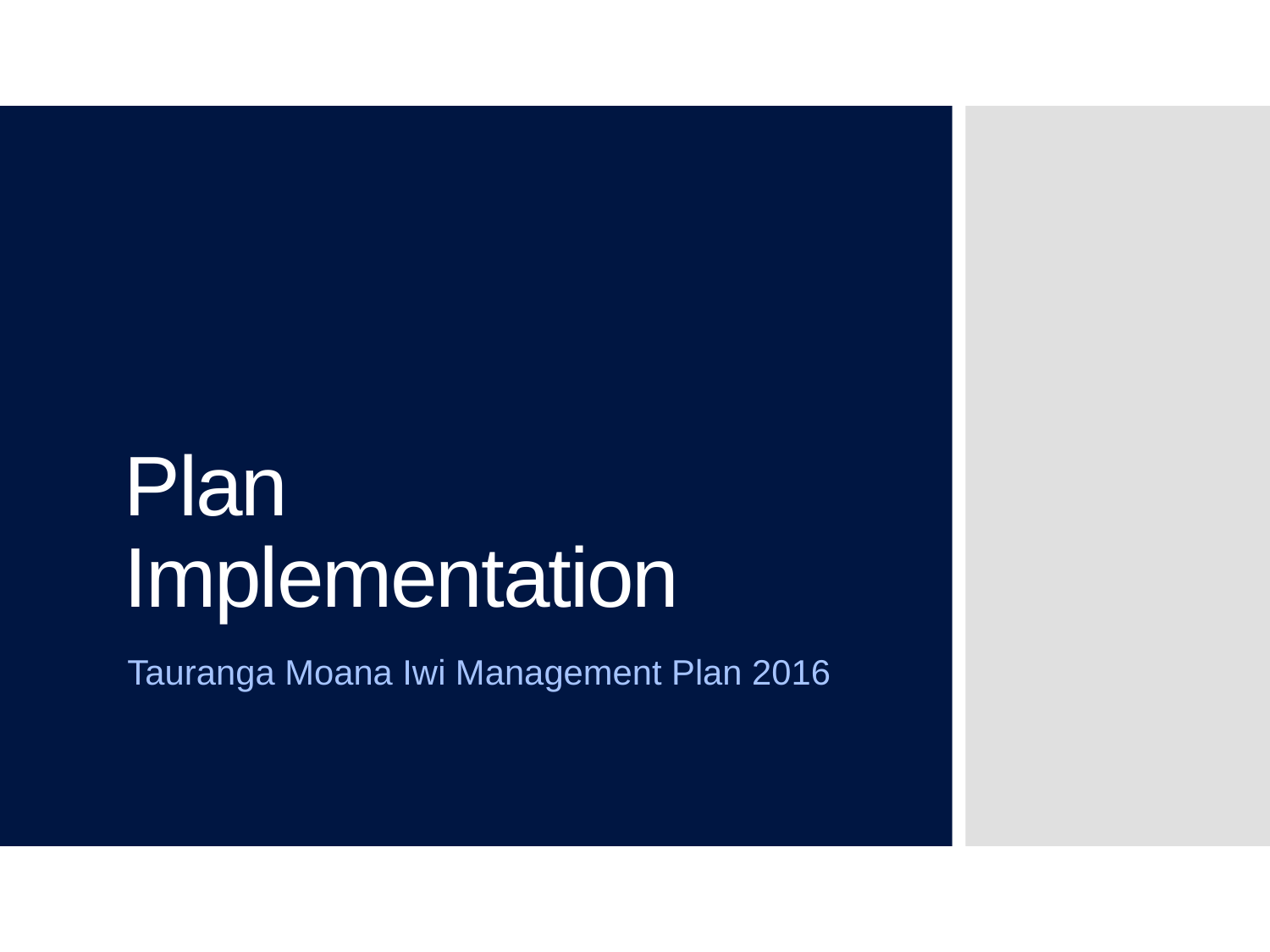

# Plan Implementation
Tauranga Moana Iwi Management Plan 2016